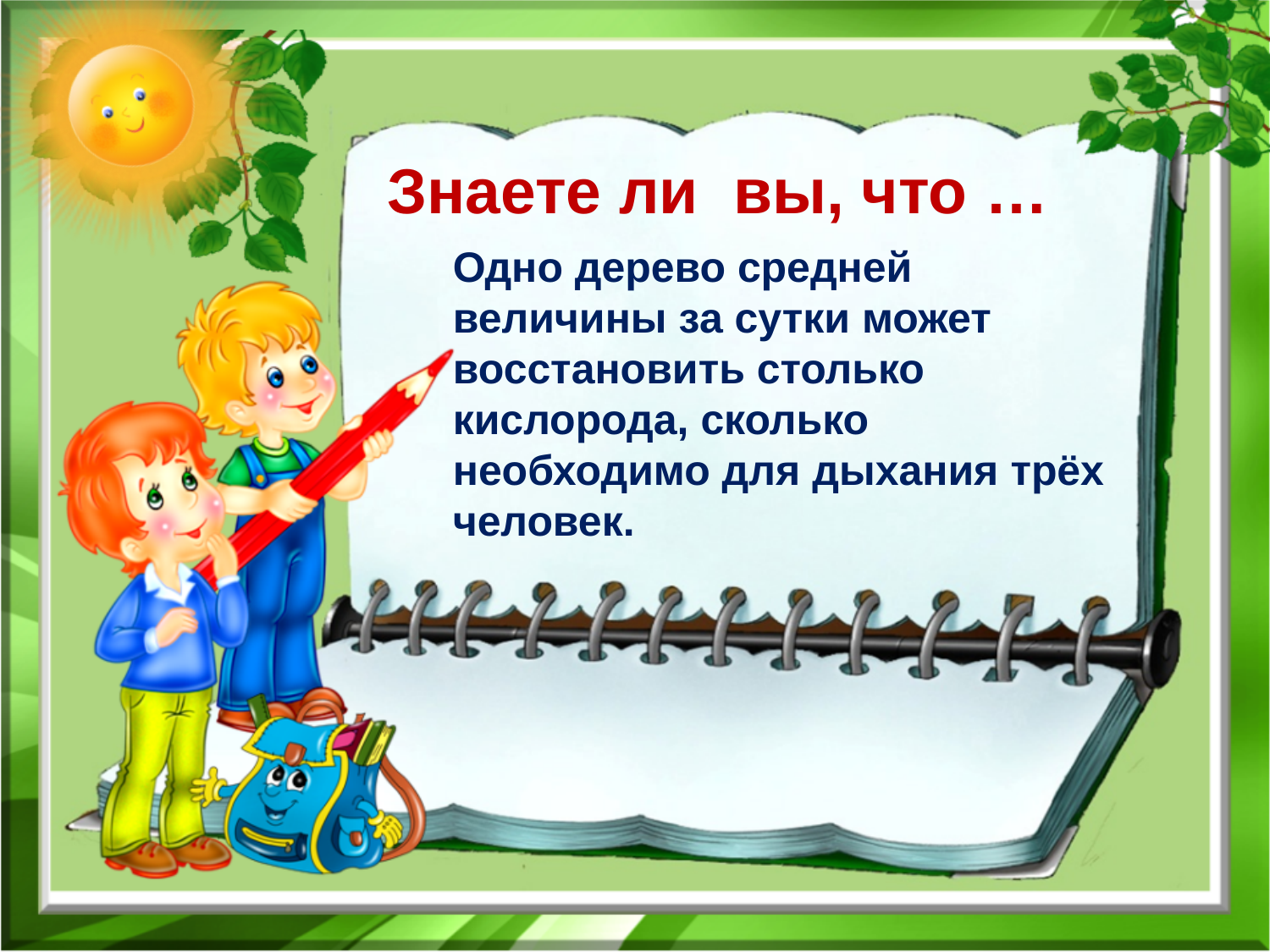

Знаете ли  вы, что …
Одно дерево средней величины за сутки может восстановить столько кислорода, сколько необходимо для дыхания трёх человек.